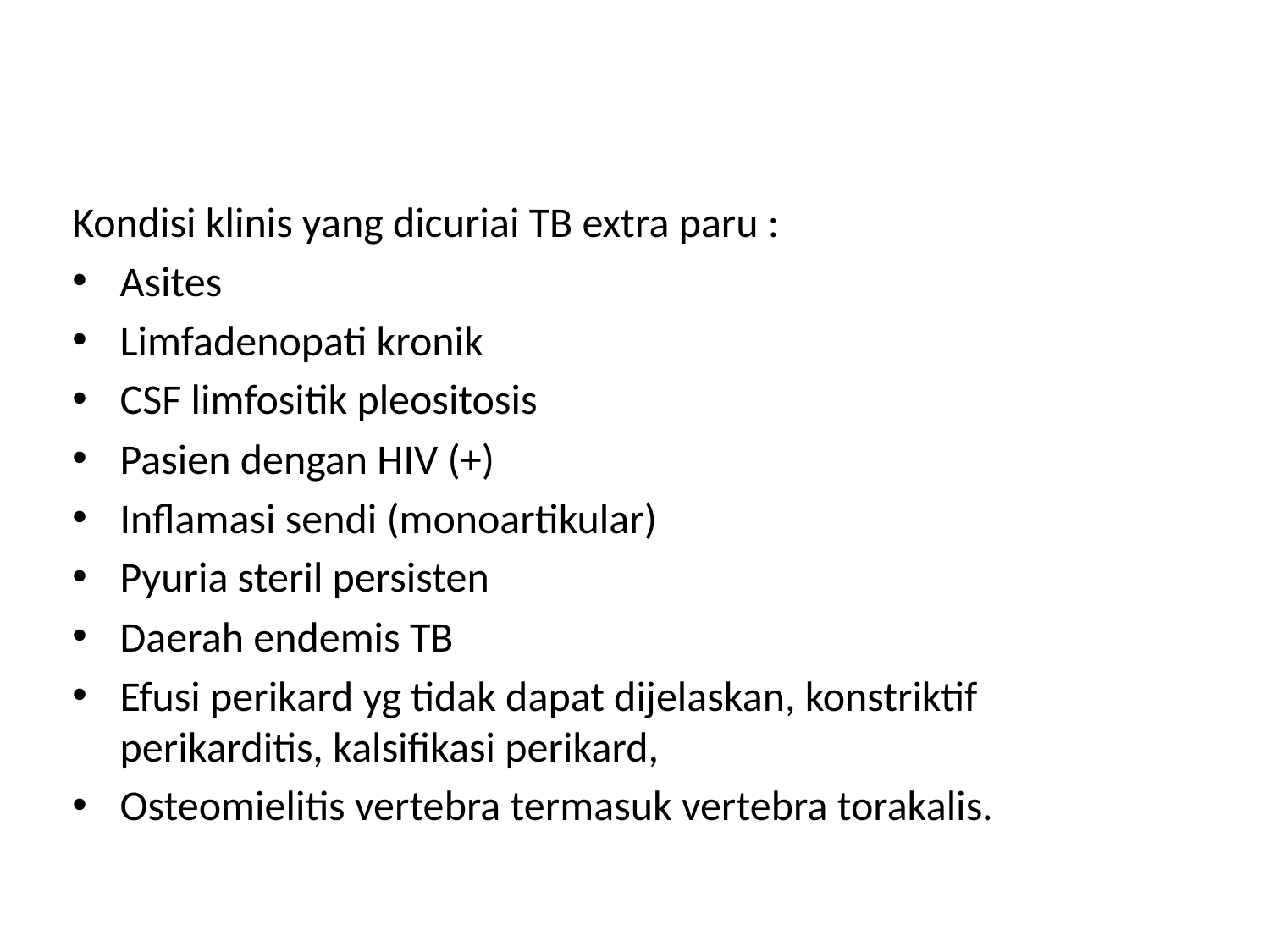

#
Kondisi klinis yang dicuriai TB extra paru :
Asites
Limfadenopati kronik
CSF limfositik pleositosis
Pasien dengan HIV (+)
Inflamasi sendi (monoartikular)
Pyuria steril persisten
Daerah endemis TB
Efusi perikard yg tidak dapat dijelaskan, konstriktif perikarditis, kalsifikasi perikard,
Osteomielitis vertebra termasuk vertebra torakalis.